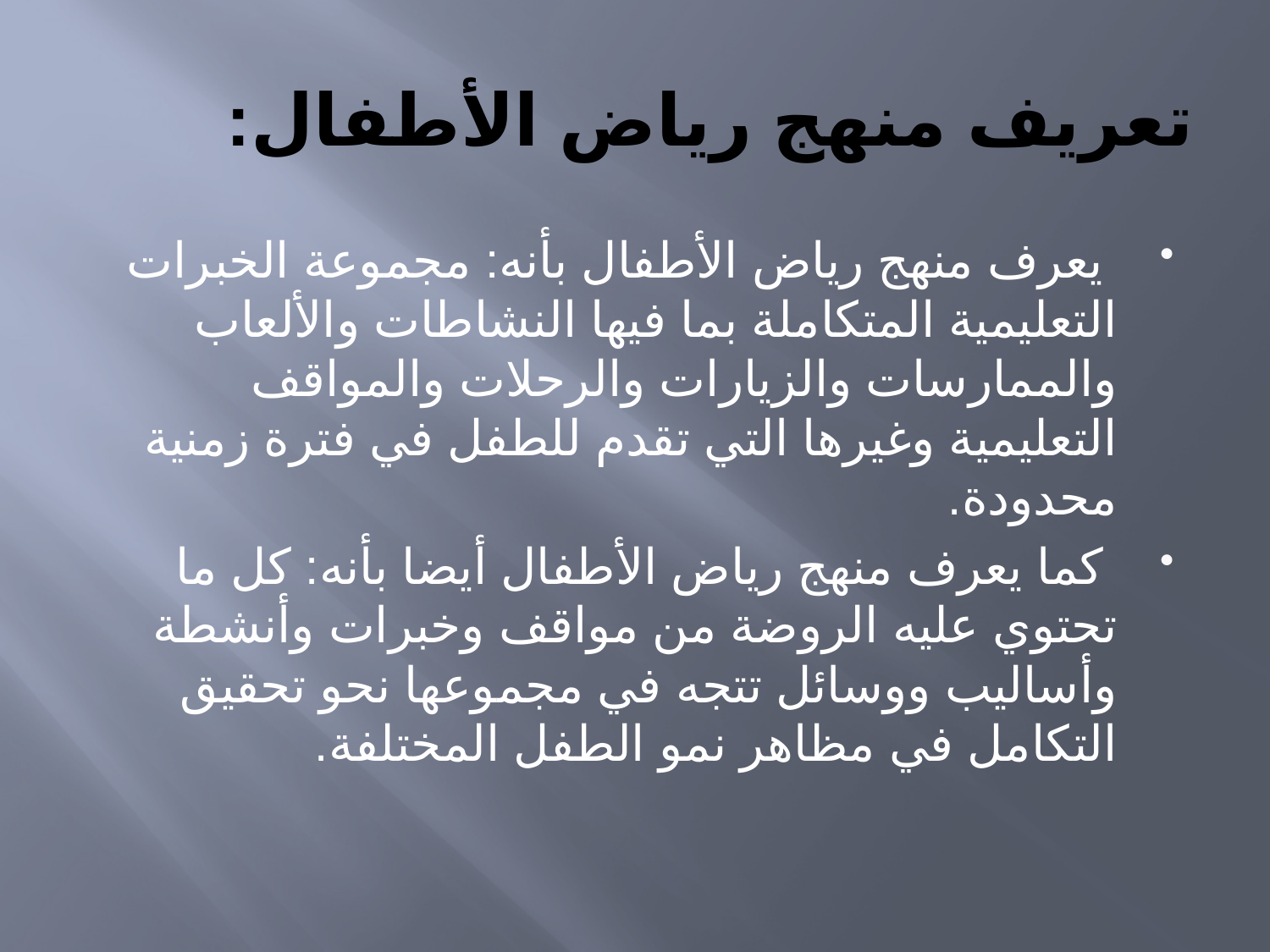

# تعريف منهج رياض الأطفال:
 يعرف منهج رياض الأطفال بأنه: مجموعة الخبرات التعليمية المتكاملة بما فيها النشاطات والألعاب والممارسات والزيارات والرحلات والمواقف التعليمية وغيرها التي تقدم للطفل في فترة زمنية محدودة.
 كما يعرف منهج رياض الأطفال أيضا بأنه: كل ما تحتوي عليه الروضة من مواقف وخبرات وأنشطة وأساليب ووسائل تتجه في مجموعها نحو تحقيق التكامل في مظاهر نمو الطفل المختلفة.